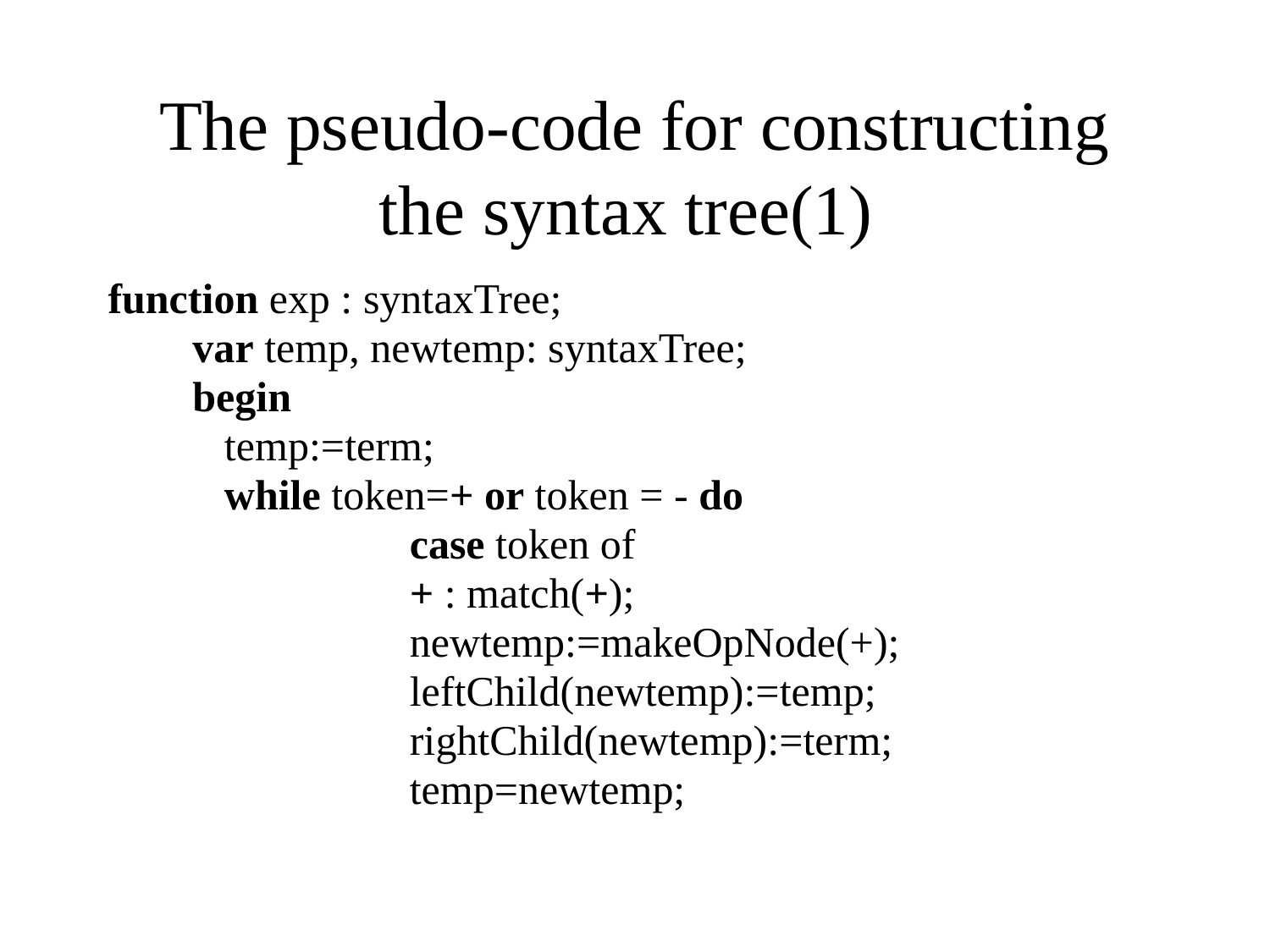

# The pseudo-code for constructing the syntax tree(1)
function exp : syntaxTree;
        var temp, newtemp: syntaxTree;
        begin
           temp:=term;
           while token=+ or token = - do
			case token of
			+ : match(+);
   			newtemp:=makeOpNode(+);
   			leftChild(newtemp):=temp;
   			rightChild(newtemp):=term;
   			temp=newtemp;